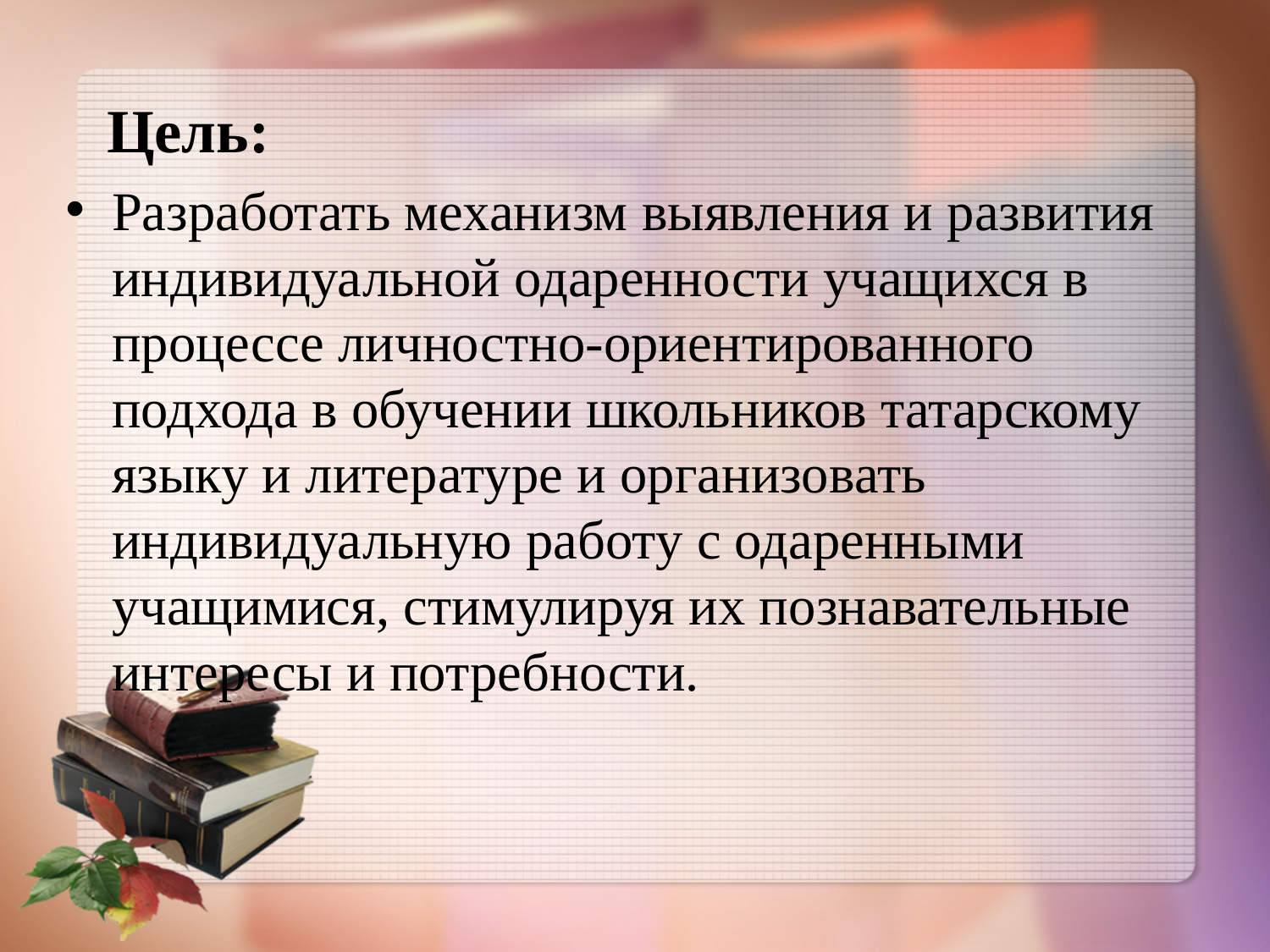

#
   Цель:
Разработать механизм выявления и развития индивидуальной одаренности учащихся в процессе личностно-ориентированного подхода в обучении школьников татарскому языку и литературе и организовать индивидуальную работу с одаренными учащимися, стимулируя их познавательные интересы и потребности.